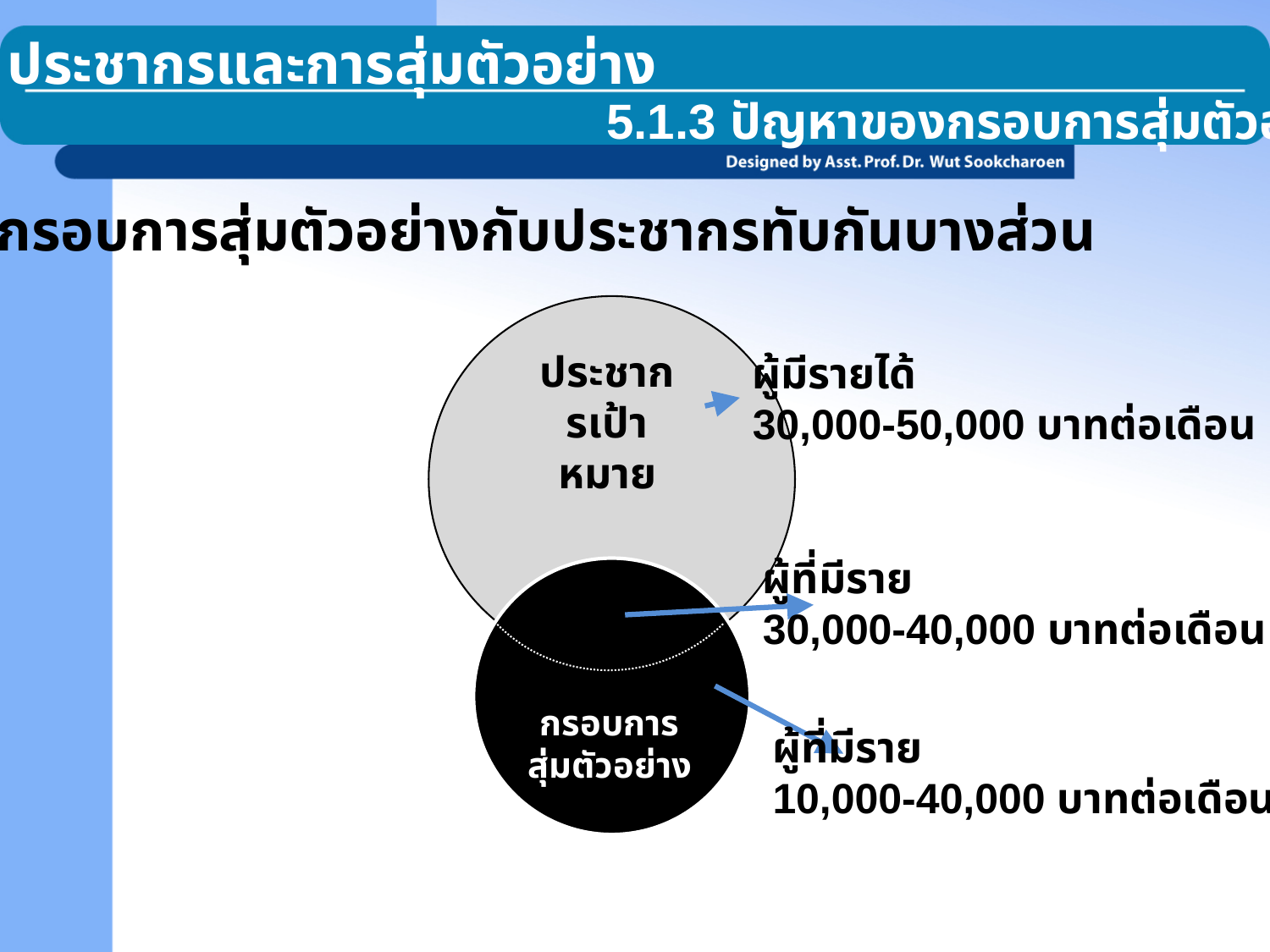

5.1 ประชากรและการสุ่มตัวอย่าง
5.1.3 ปัญหาของกรอบการสุ่มตัวอย่าง
3. กรอบการสุ่มตัวอย่างกับประชากรทับกันบางส่วน

ประชากรเป้าหมาย
ผู้มีรายได้
30,000-50,000 บาทต่อเดือน

ผู้ที่มีราย
30,000-40,000 บาทต่อเดือน

กรอบการสุ่มตัวอย่าง
ผู้ที่มีราย
10,000-40,000 บาทต่อเดือน